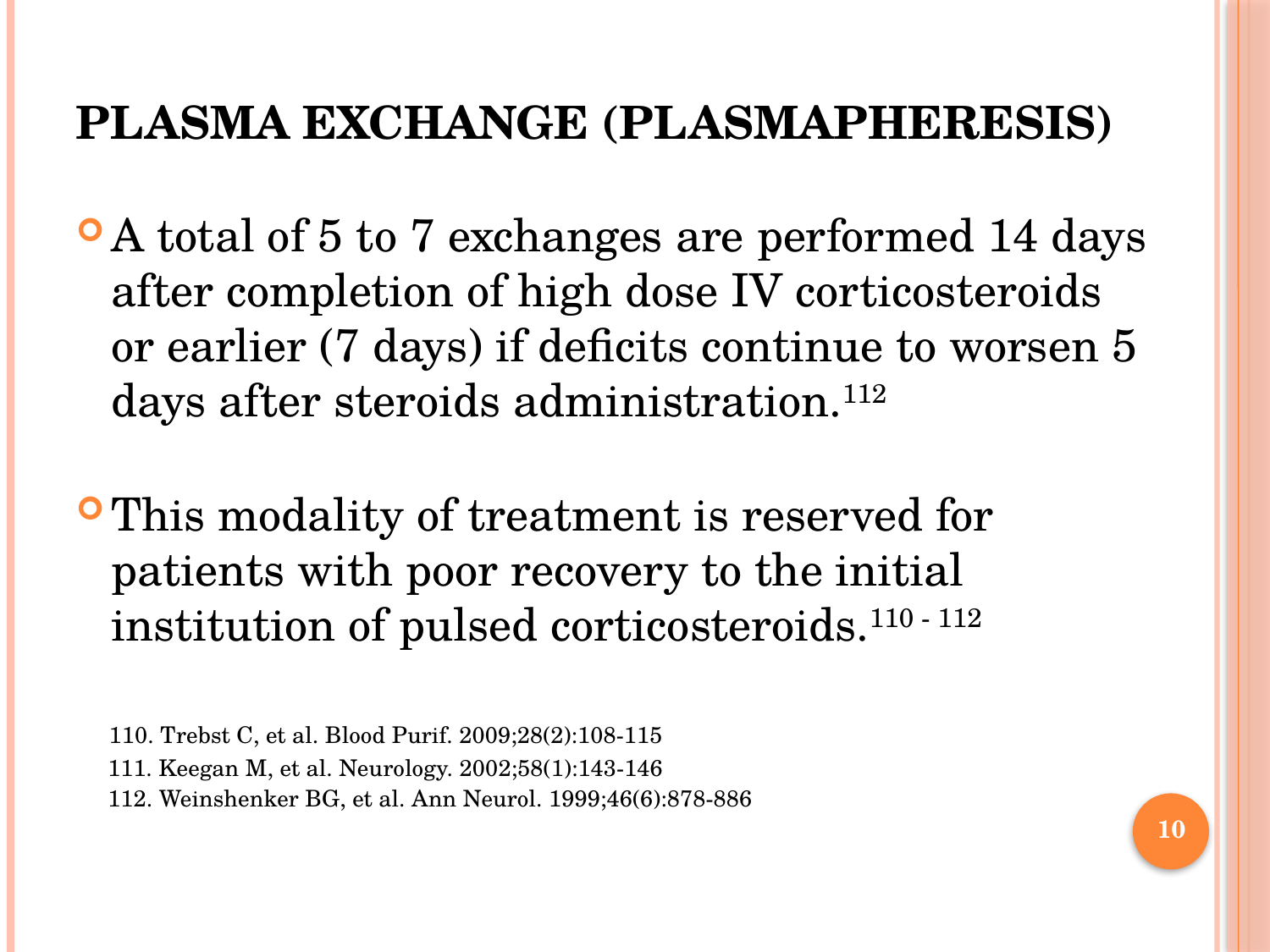

# Plasma Exchange (Plasmapheresis)
A total of 5 to 7 exchanges are performed 14 days after completion of high dose IV corticosteroids or earlier (7 days) if deficits continue to worsen 5 days after steroids administration.112

This modality of treatment is reserved for patients with poor recovery to the initial institution of pulsed corticosteroids.110 - 112

   110. Trebst C, et al. Blood Purif. 2009;28(2):108-115
     111. Keegan M, et al. Neurology. 2002;58(1):143-146
     112. Weinshenker BG, et al. Ann Neurol. 1999;46(6):878-886
10